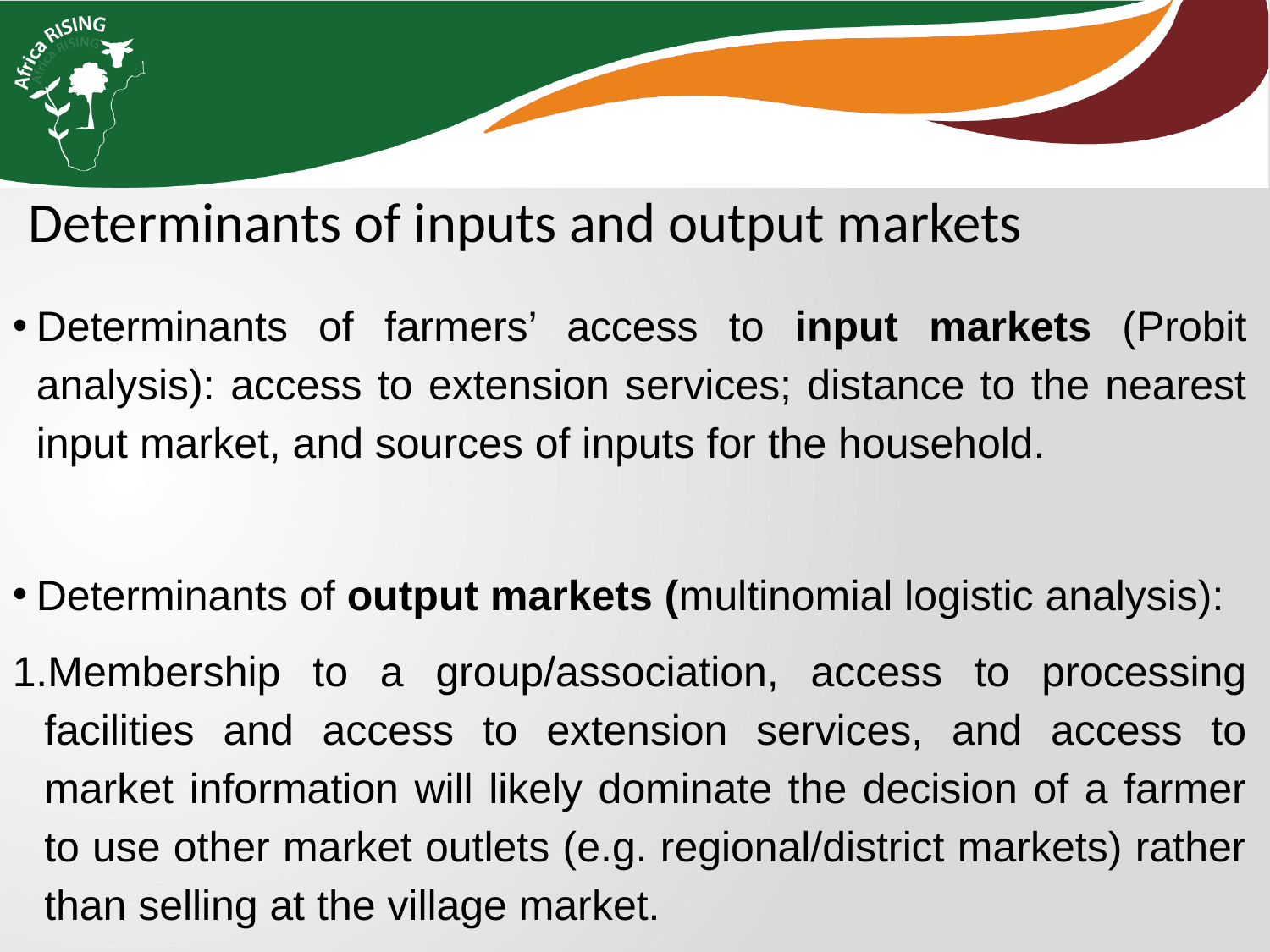

Determinants of inputs and output markets
Determinants of farmers’ access to input markets (Probit analysis): access to extension services; distance to the nearest input market, and sources of inputs for the household.

Determinants of output markets (multinomial logistic analysis):
Membership to a group/association, access to processing facilities and access to extension services, and access to market information will likely dominate the decision of a farmer to use other market outlets (e.g. regional/district markets) rather than selling at the village market.